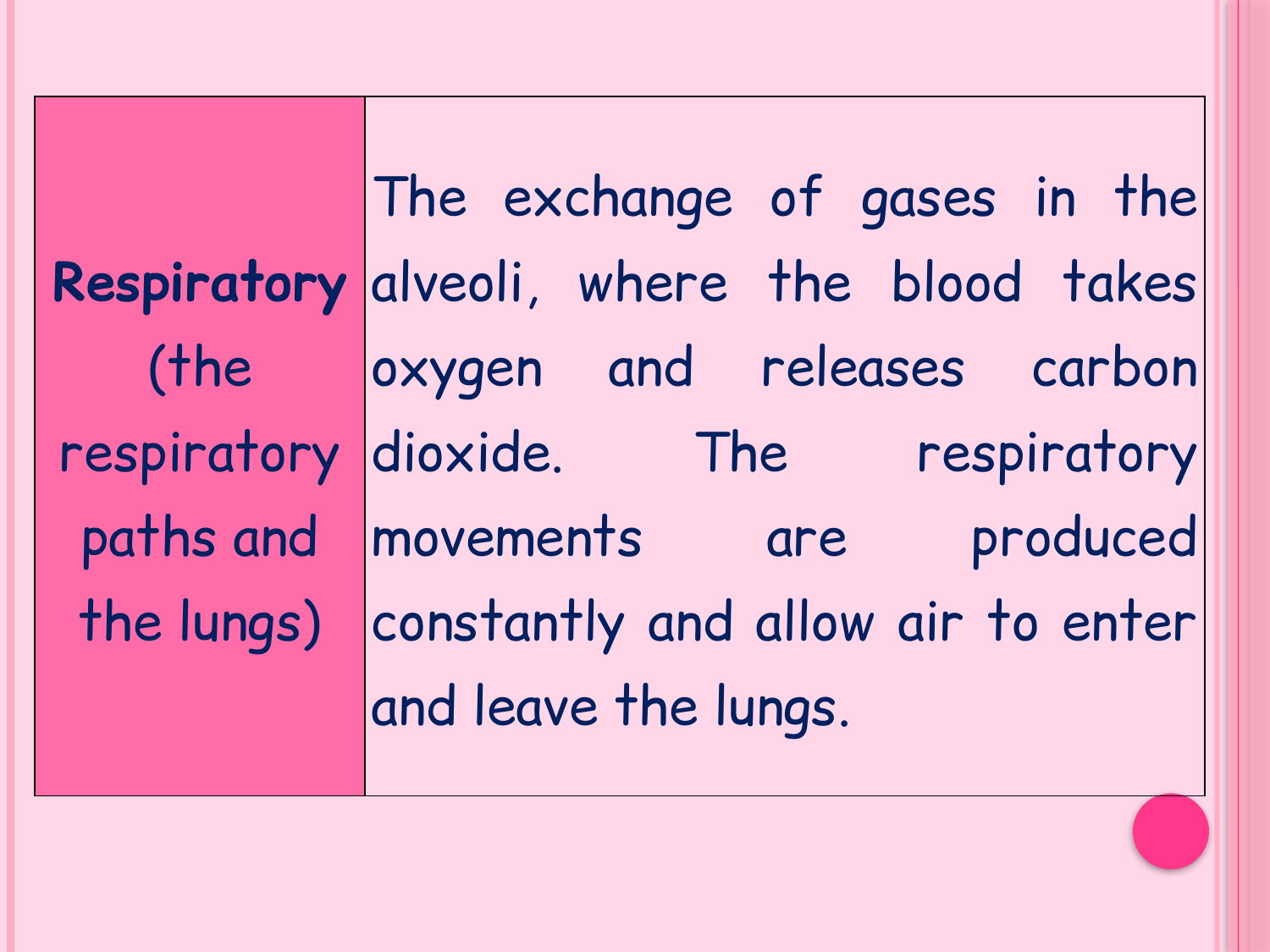

#
| Respiratory (the respiratory paths and the lungs) | The exchange of gases in the alveoli, where the blood takes oxygen and releases carbon dioxide. The respiratory movements are produced constantly and allow air to enter and leave the lungs. |
| --- | --- |